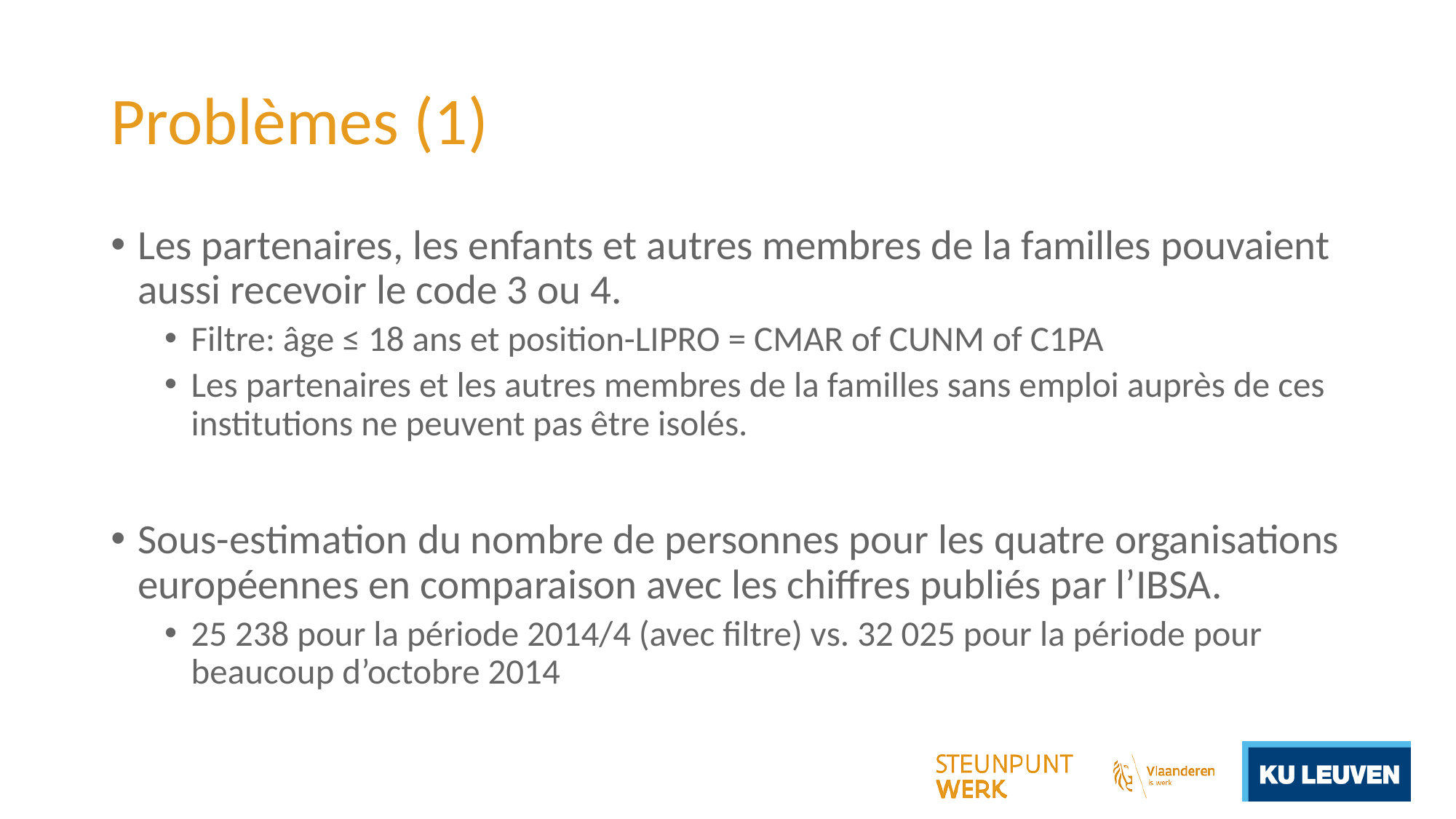

# Problèmes (1)
Les partenaires, les enfants et autres membres de la familles pouvaient aussi recevoir le code 3 ou 4.
Filtre: âge ≤ 18 ans et position-LIPRO = CMAR of CUNM of C1PA
Les partenaires et les autres membres de la familles sans emploi auprès de ces institutions ne peuvent pas être isolés.

Sous-estimation du nombre de personnes pour les quatre organisations européennes en comparaison avec les chiffres publiés par l’IBSA.
25 238 pour la période 2014/4 (avec filtre) vs. 32 025 pour la période pour beaucoup d’octobre 2014